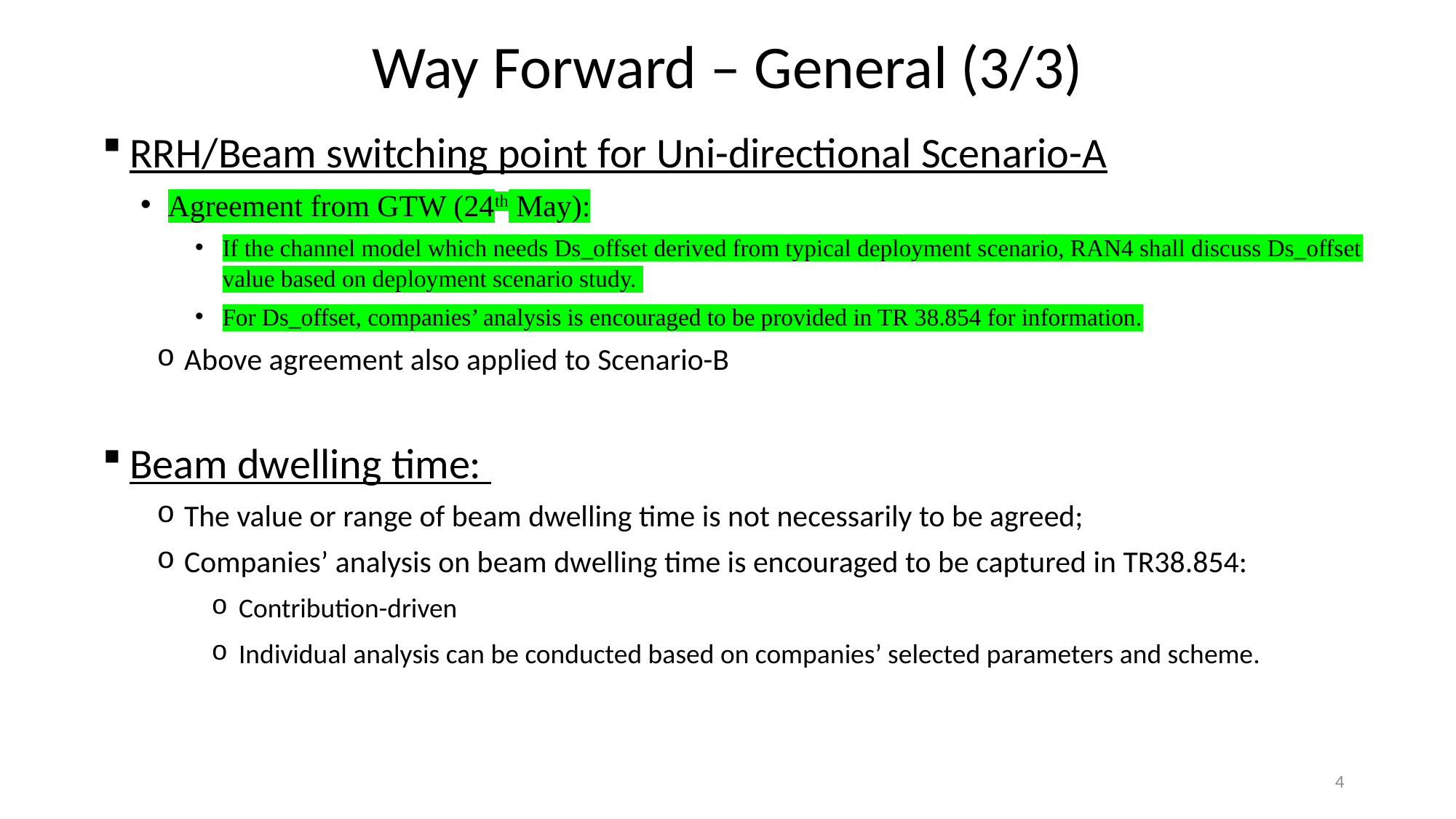

# Way Forward – General (3/3)
RRH/Beam switching point for Uni-directional Scenario-A
Agreement from GTW (24th May):
If the channel model which needs Ds_offset derived from typical deployment scenario, RAN4 shall discuss Ds_offset value based on deployment scenario study.
For Ds_offset, companies’ analysis is encouraged to be provided in TR 38.854 for information.
Above agreement also applied to Scenario-B

Beam dwelling time:
The value or range of beam dwelling time is not necessarily to be agreed;
Companies’ analysis on beam dwelling time is encouraged to be captured in TR38.854:
Contribution-driven
Individual analysis can be conducted based on companies’ selected parameters and scheme.
4